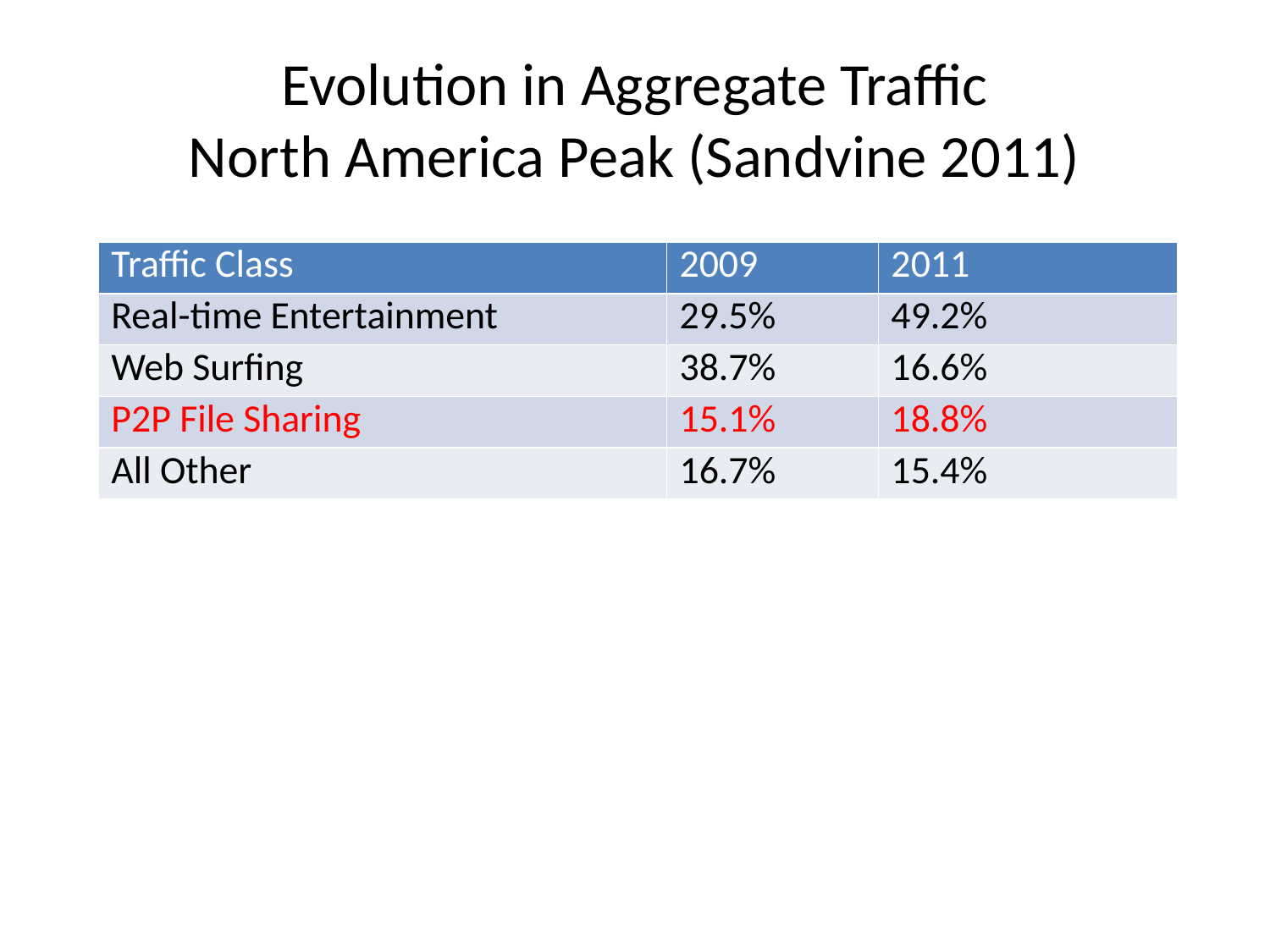

# Evolution in Aggregate Traffic North America Peak (Sandvine 2011)
| Traffic Class | 2009 | 2011 |
| --- | --- | --- |
| Real-time Entertainment | 29.5% | 49.2% |
| Web Surfing | 38.7% | 16.6% |
| P2P File Sharing | 15.1% | 18.8% |
| All Other | 16.7% | 15.4% |